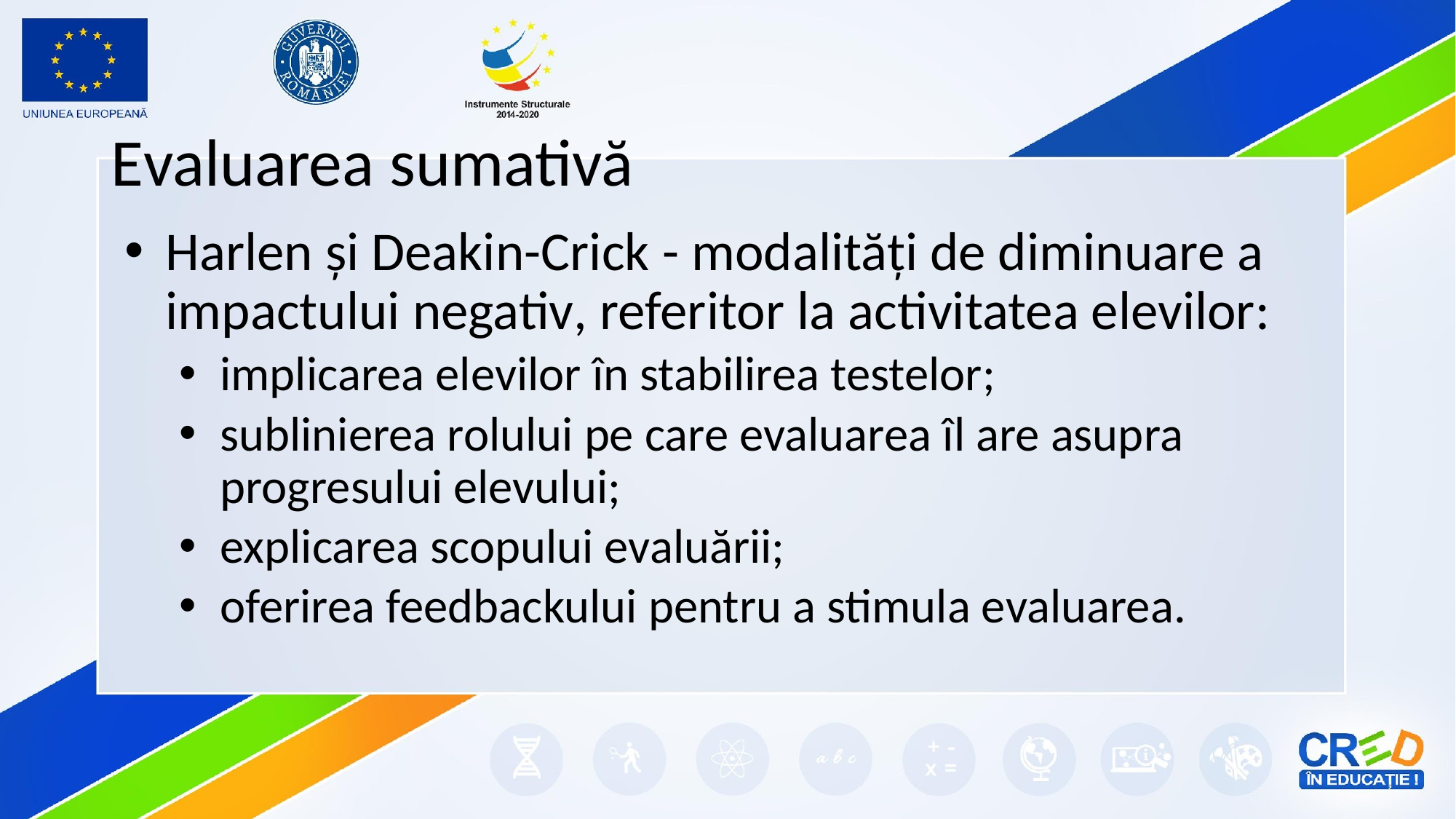

# Evaluarea sumativă
Harlen și Deakin-Crick - modalități de diminuare a impactului negativ, referitor la activitatea elevilor:
implicarea elevilor în stabilirea testelor;
sublinierea rolului pe care evaluarea îl are asupra progresului elevului;
explicarea scopului evaluării;
oferirea feedbackului pentru a stimula evaluarea.